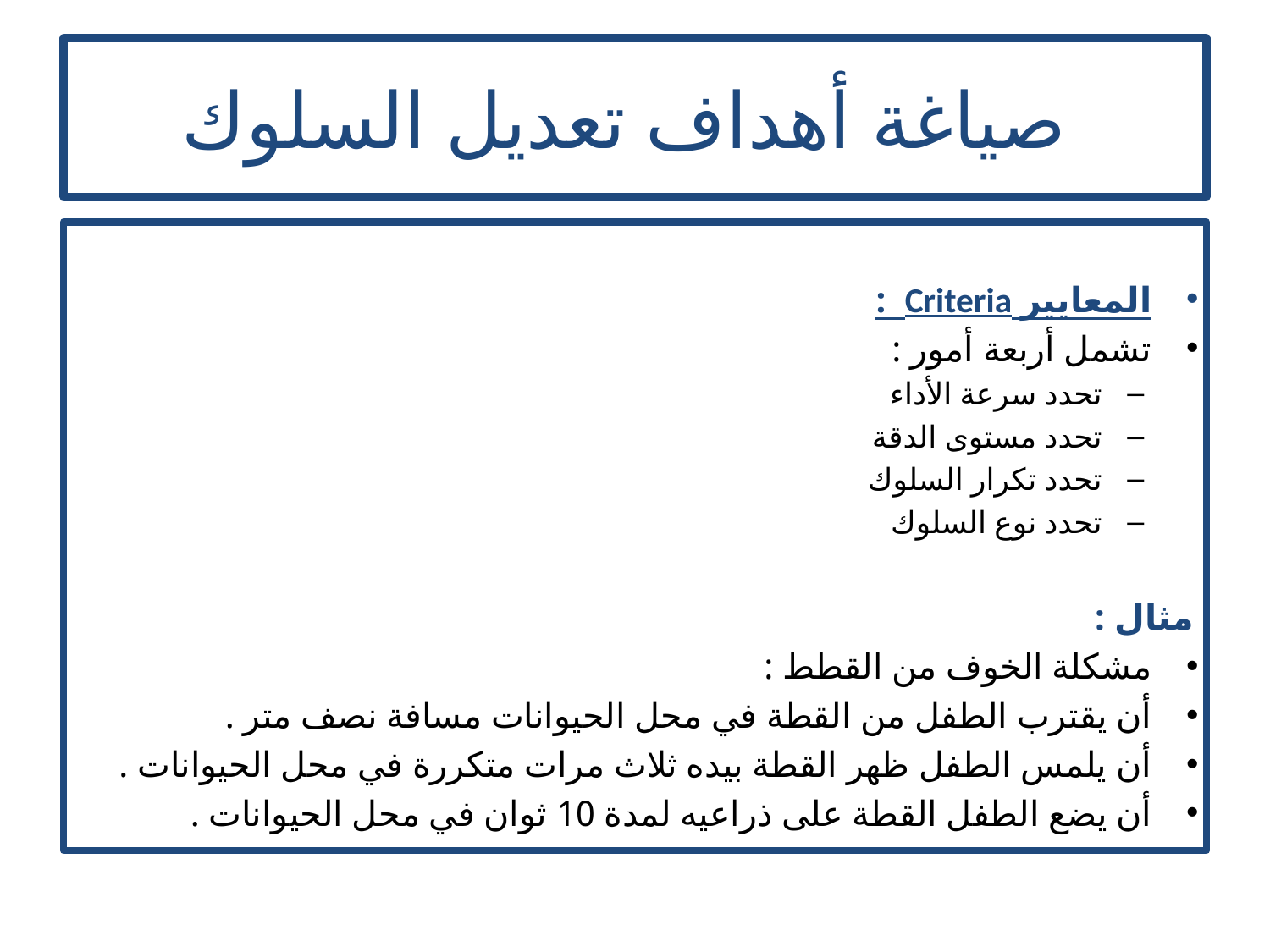

# صياغة أهداف تعديل السلوك

المعايير Criteria  :
تشمل أربعة أمور :
تحدد سرعة الأداء
تحدد مستوى الدقة
تحدد تكرار السلوك
تحدد نوع السلوك

مثال :
مشكلة الخوف من القطط :
أن يقترب الطفل من القطة في محل الحيوانات مسافة نصف متر .
أن يلمس الطفل ظهر القطة بيده ثلاث مرات متكررة في محل الحيوانات .
أن يضع الطفل القطة على ذراعيه لمدة 10 ثوان في محل الحيوانات .